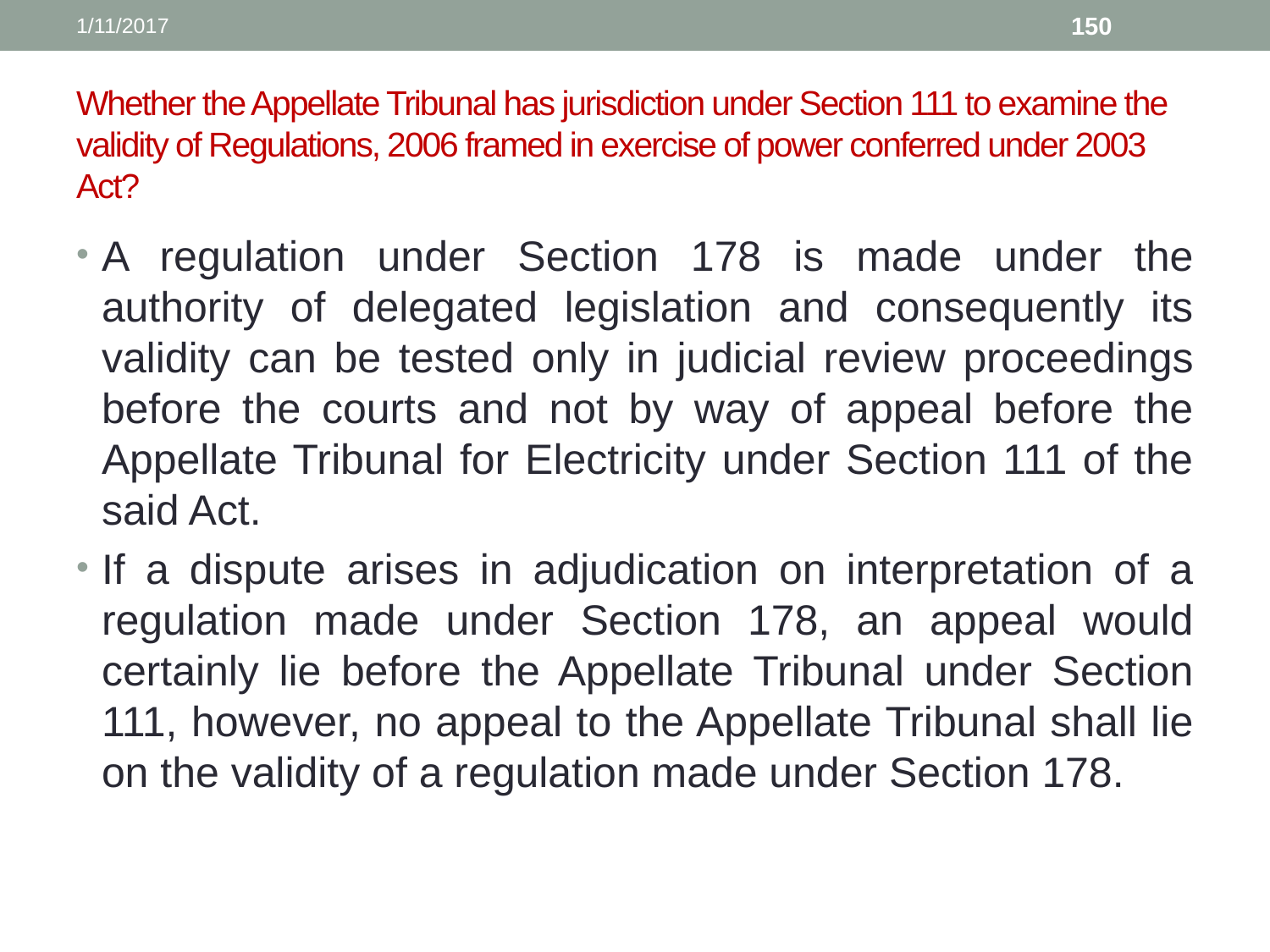

1/11/2017
150
# Whether the Appellate Tribunal has jurisdiction under Section 111 to examine the validity of Regulations, 2006 framed in exercise of power conferred under 2003 Act?
A regulation under Section 178 is made under the authority of delegated legislation and consequently its validity can be tested only in judicial review proceedings before the courts and not by way of appeal before the Appellate Tribunal for Electricity under Section 111 of the said Act.
If a dispute arises in adjudication on interpretation of a regulation made under Section 178, an appeal would certainly lie before the Appellate Tribunal under Section 111, however, no appeal to the Appellate Tribunal shall lie on the validity of a regulation made under Section 178.